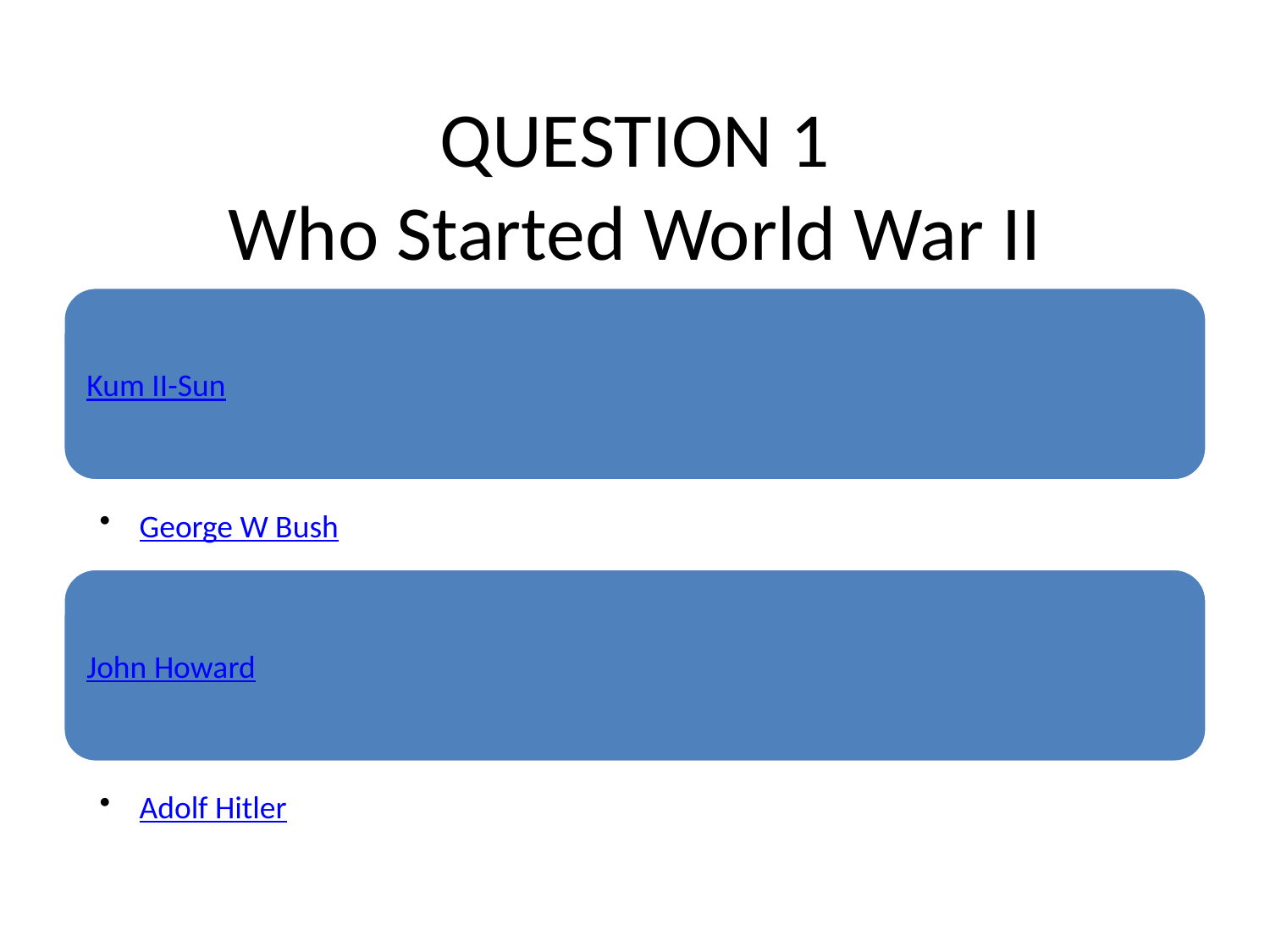

# QUESTION 1 Who Started World War II
Kum II-Sun
George W Bush
John Howard
Adolf Hitler